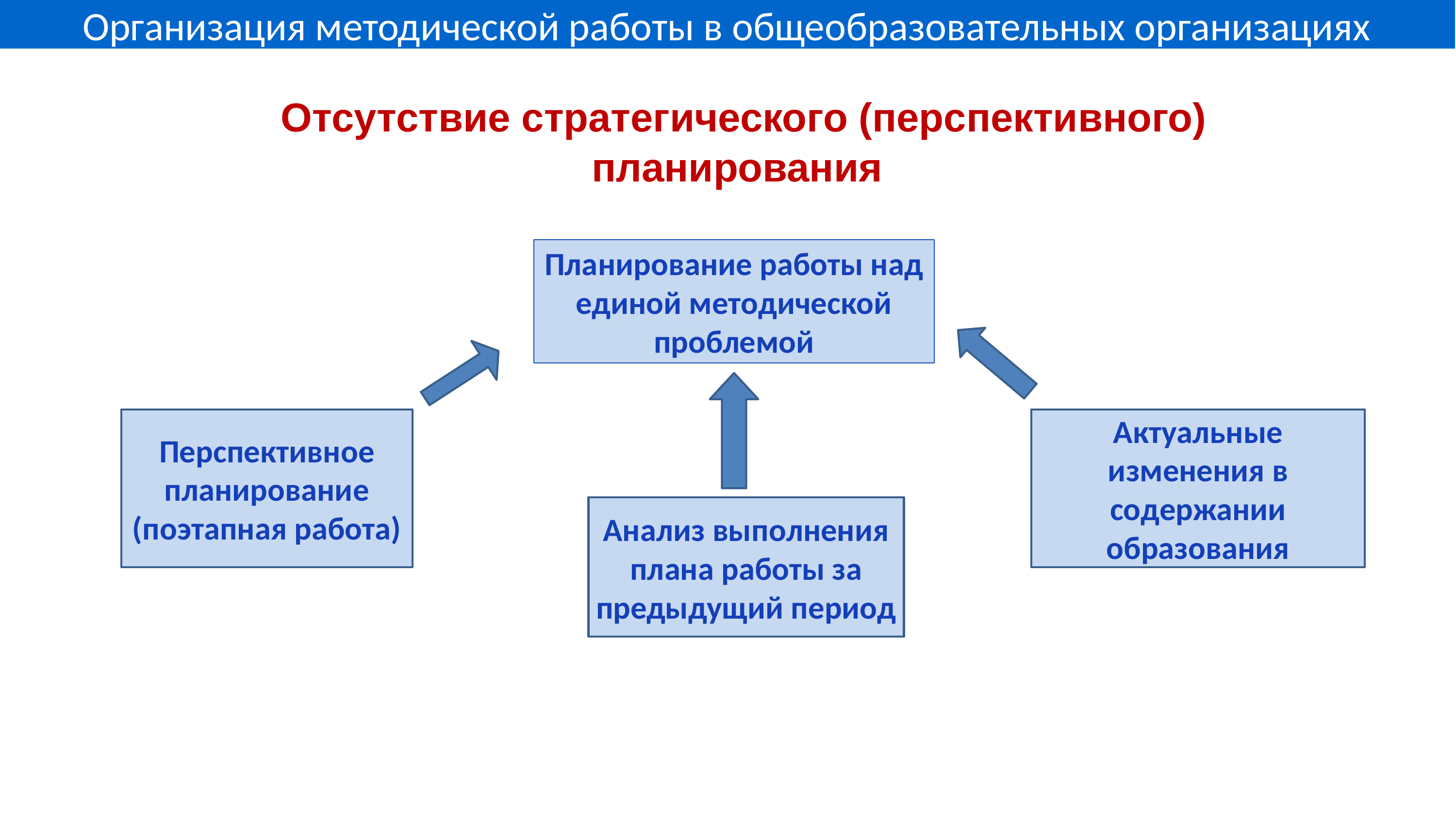

Организация методической работы в общеобразовательных организациях
 Отсутствие стратегического (перспективного) планирования
Планирование работы над единой методической проблемой

Перспективное планирование (поэтапная работа)
Актуальные изменения в содержании образования
Анализ выполнения плана работы за предыдущий период